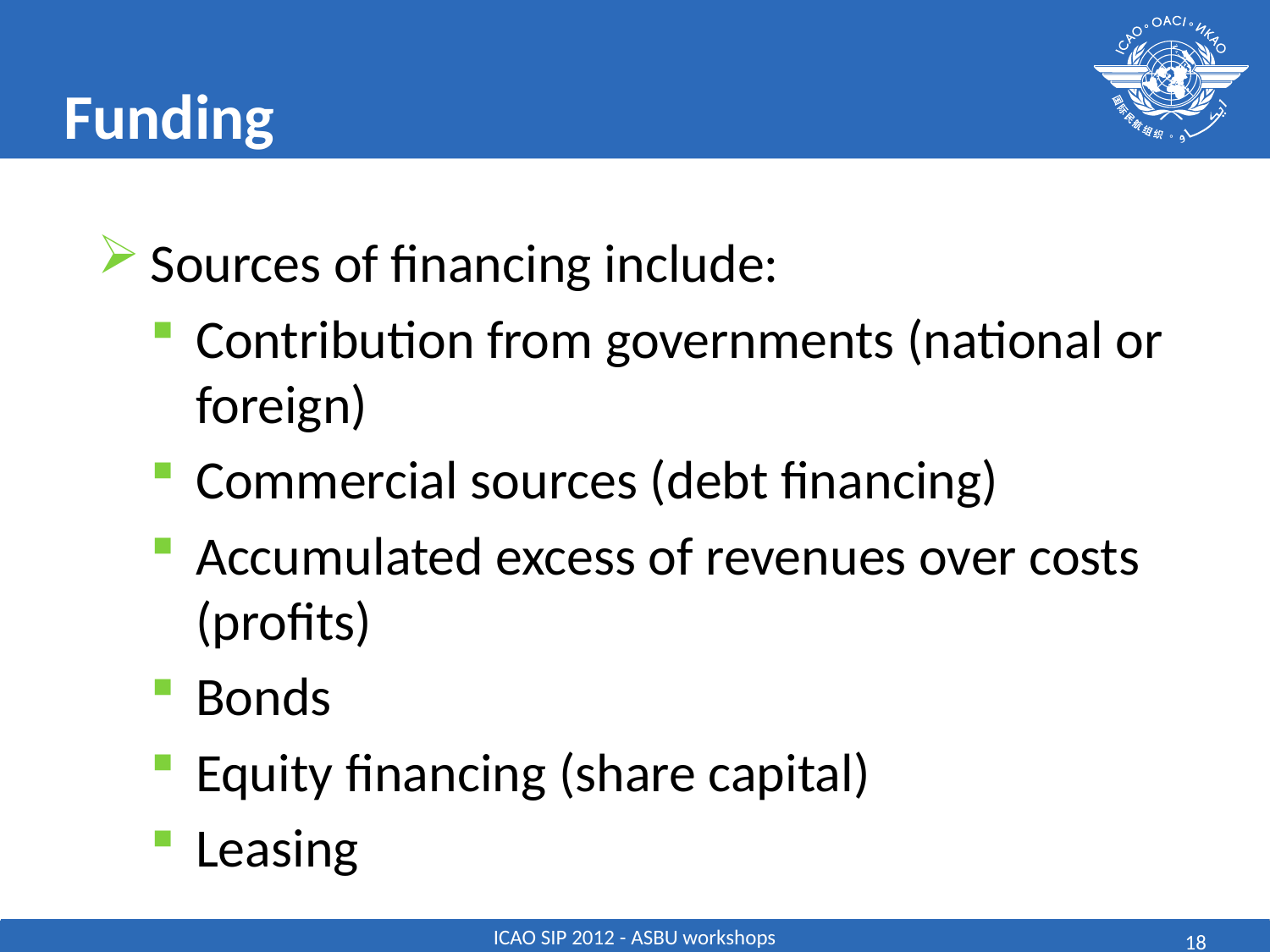

# Funding
Sources of financing include:
Contribution from governments (national or foreign)
Commercial sources (debt financing)
Accumulated excess of revenues over costs (profits)
Bonds
Equity financing (share capital)
Leasing
18
ICAO SIP 2012 - ASBU workshops